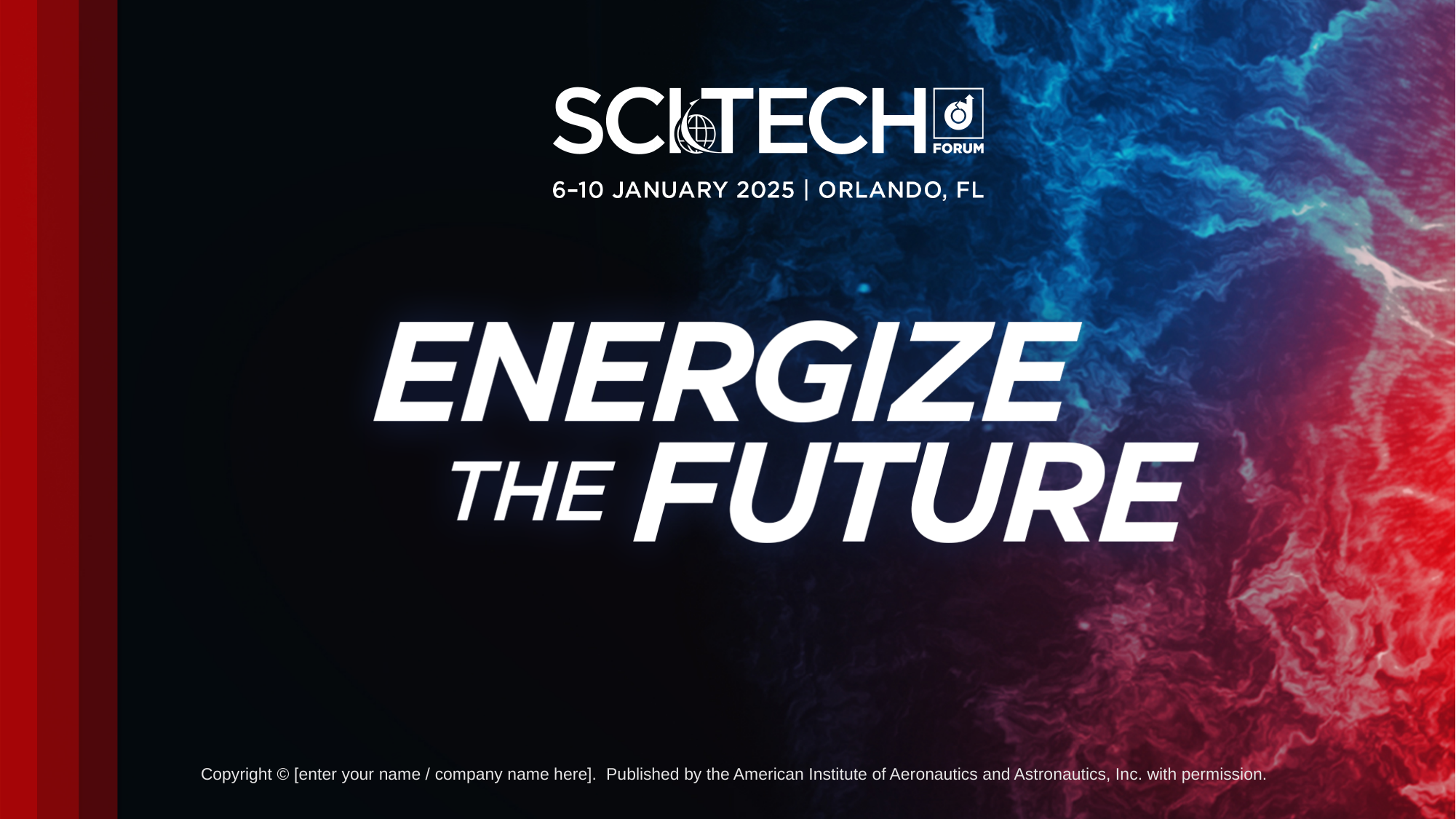

Copyright © [enter your name / company name here].  Published by the American Institute of Aeronautics and Astronautics, Inc. with permission.